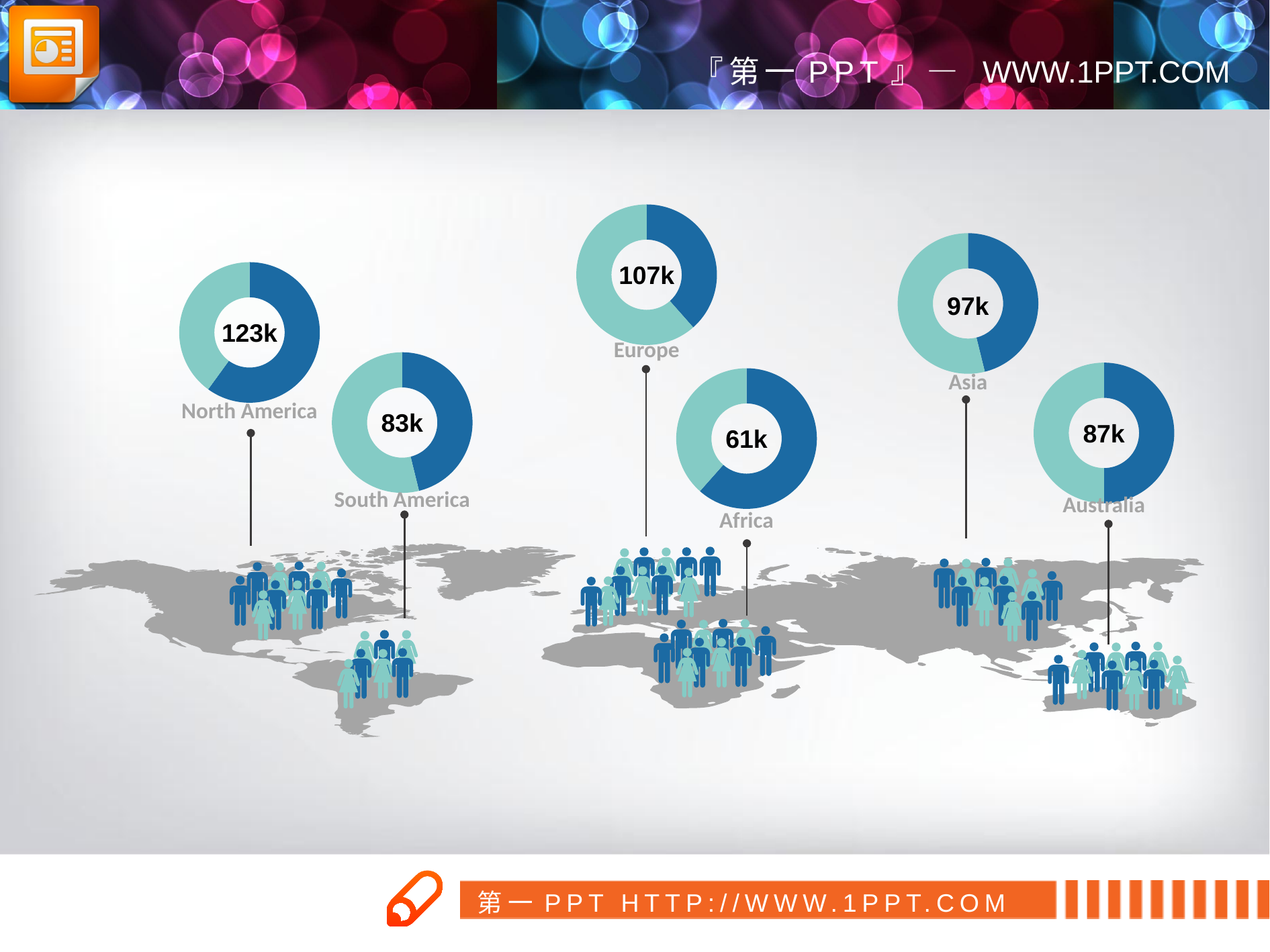

### Chart

| Category | Sales |
|---|---|
| Male | 5.0 |
| Female | 8.0 |

### Chart

| Category | Sales |
|---|---|
| Male | 6.0 |
| Female | 7.0 |
107k

### Chart

| Category | Sales |
|---|---|
| Male | 6.0 |
| Female | 4.0 |
97k
123k
Europe

### Chart

| Category | Sales |
|---|---|
| Male | 6.0 |
| Female | 7.0 |

### Chart

| Category | Sales |
|---|---|
| Male | 6.0 |
| Female | 6.0 |
Asia

### Chart

| Category | Sales |
|---|---|
| Male | 8.0 |
| Female | 5.0 |
North America
83k
87k
61k
South America
Australia
Africa